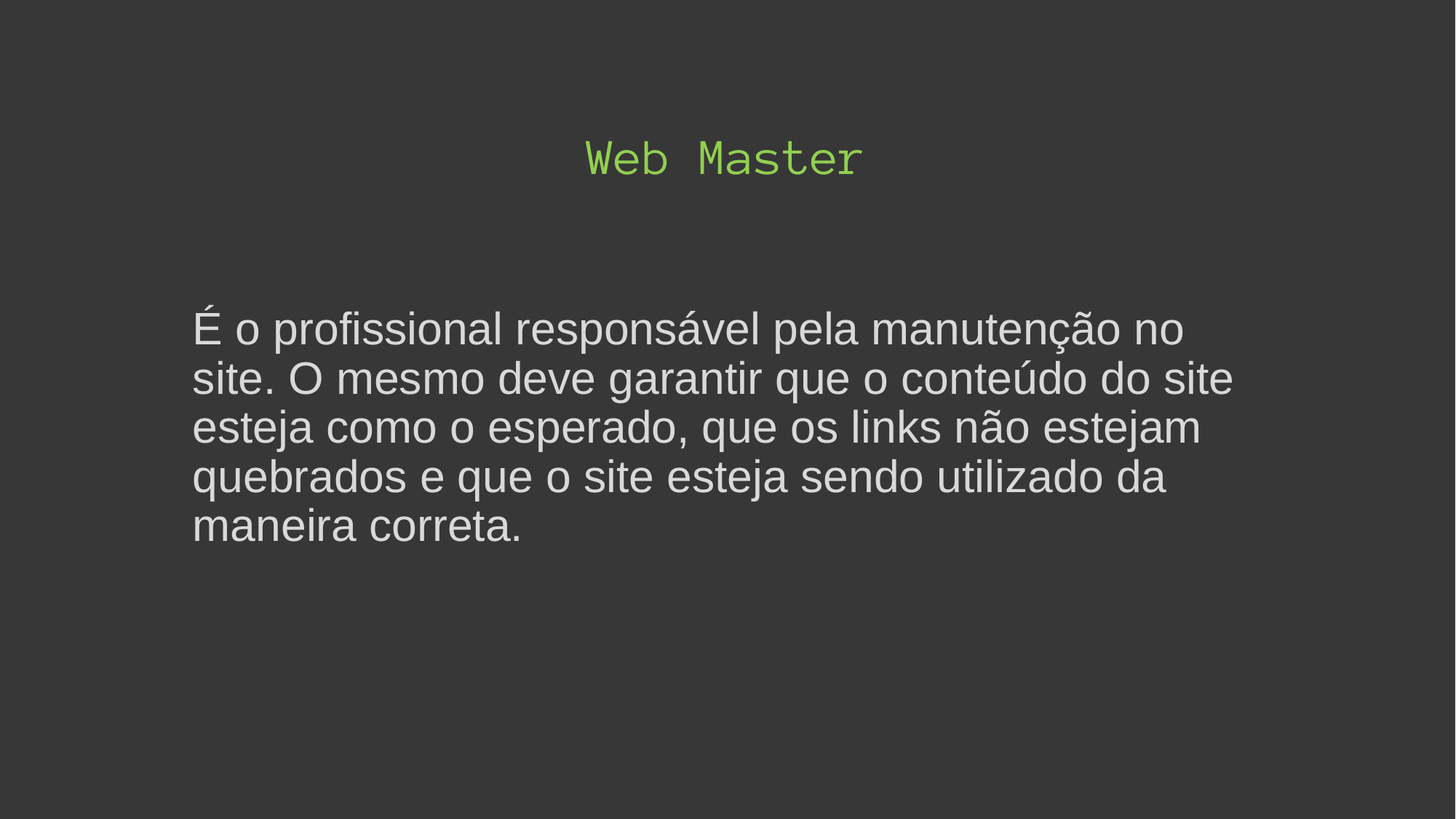

# Web Master

É o profissional responsável pela manutenção no site. O mesmo deve garantir que o conteúdo do site esteja como o esperado, que os links não estejam quebrados e que o site esteja sendo utilizado da maneira correta.